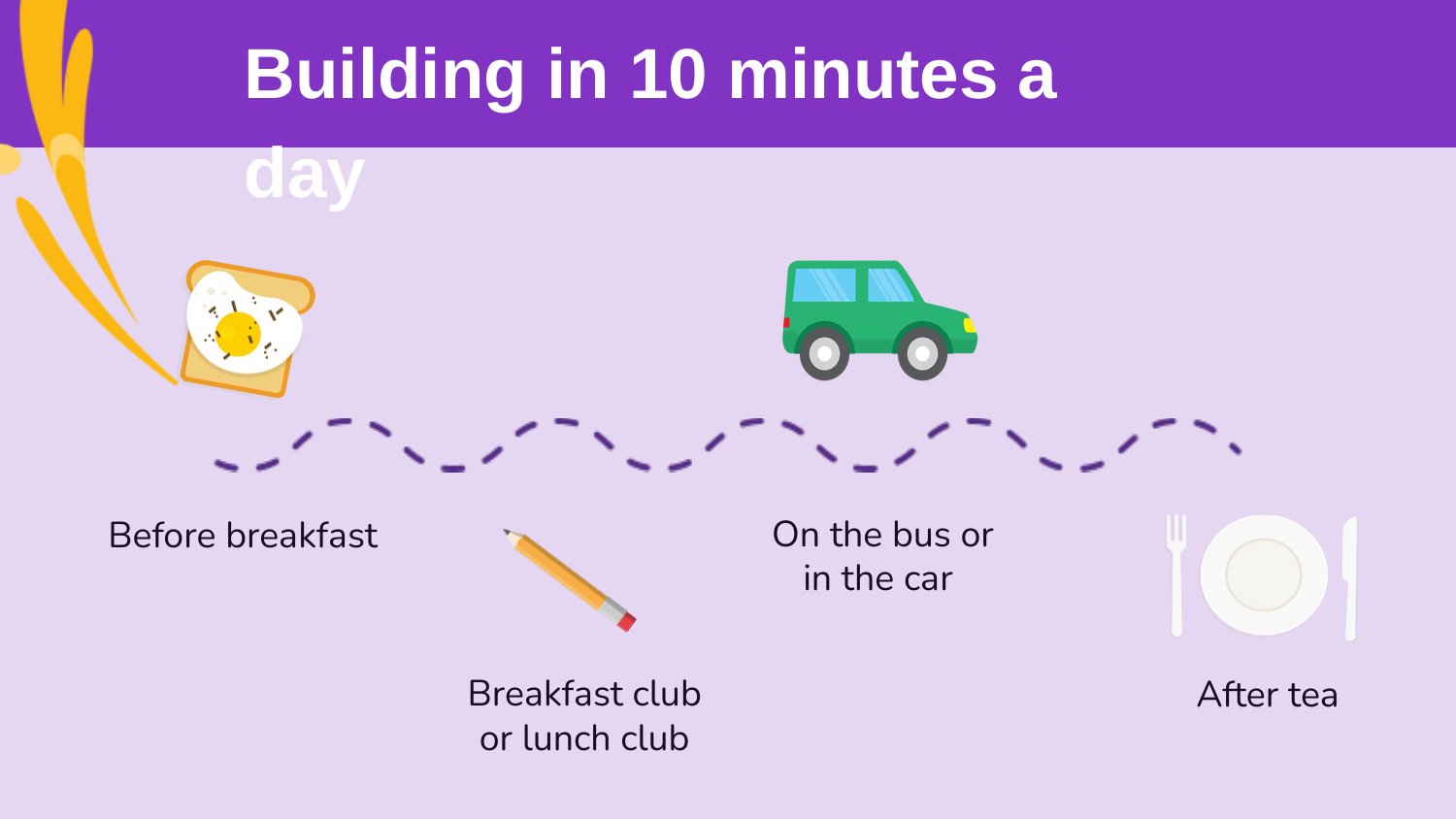

Building in 10 minutes a day

Before breakfast
On the bus or in the car

After tea
Breakfast club
or lunch club